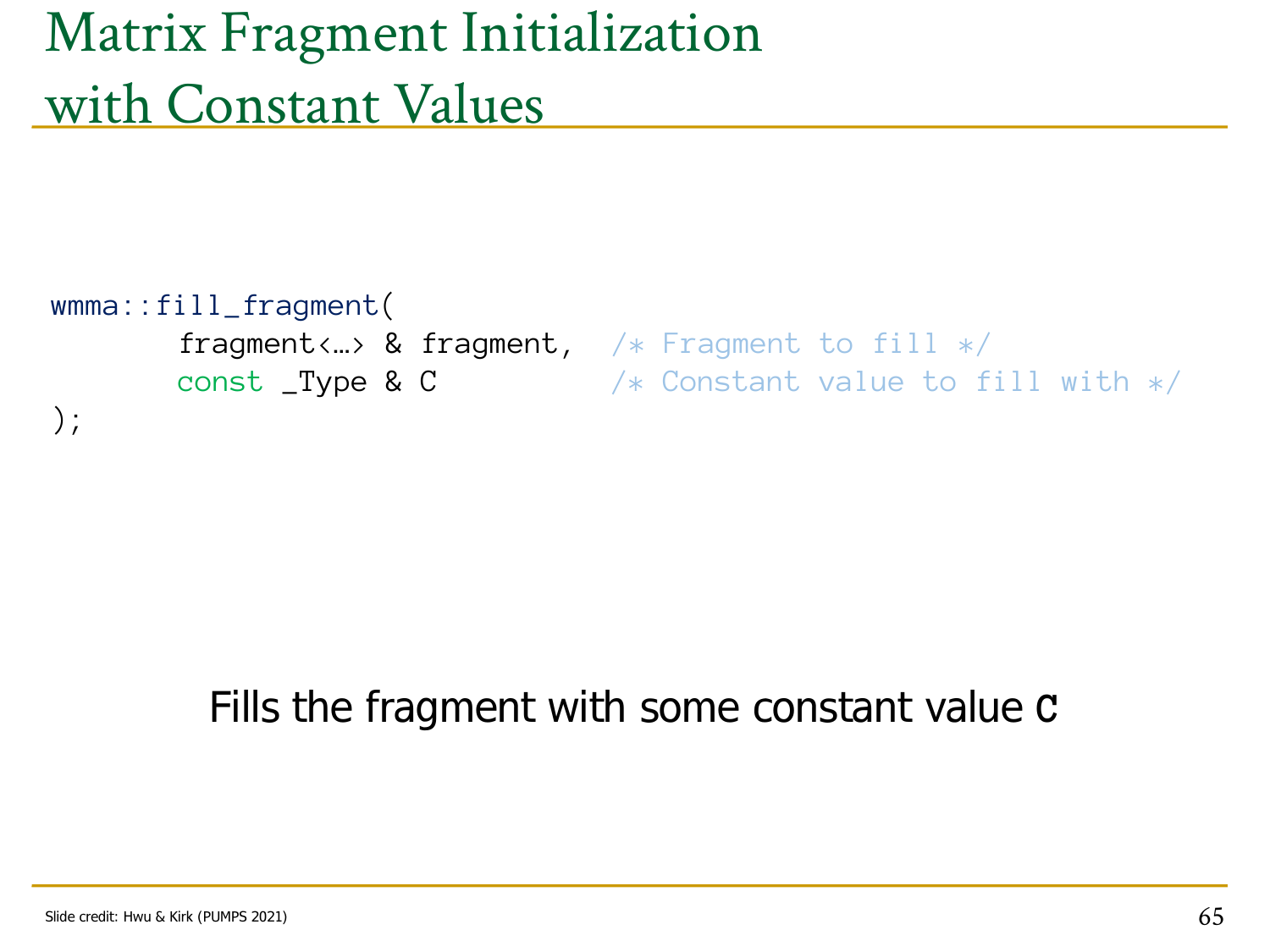

# Matrix Fragment Initialization with Constant Values
wmma::fill_fragment(
	fragment<…> & fragment,  /* Fragment to fill */
	const _Type & C	   /* Constant value to fill with */
);
Fills the fragment with some constant value C
65
Slide credit: Hwu & Kirk (PUMPS 2021)